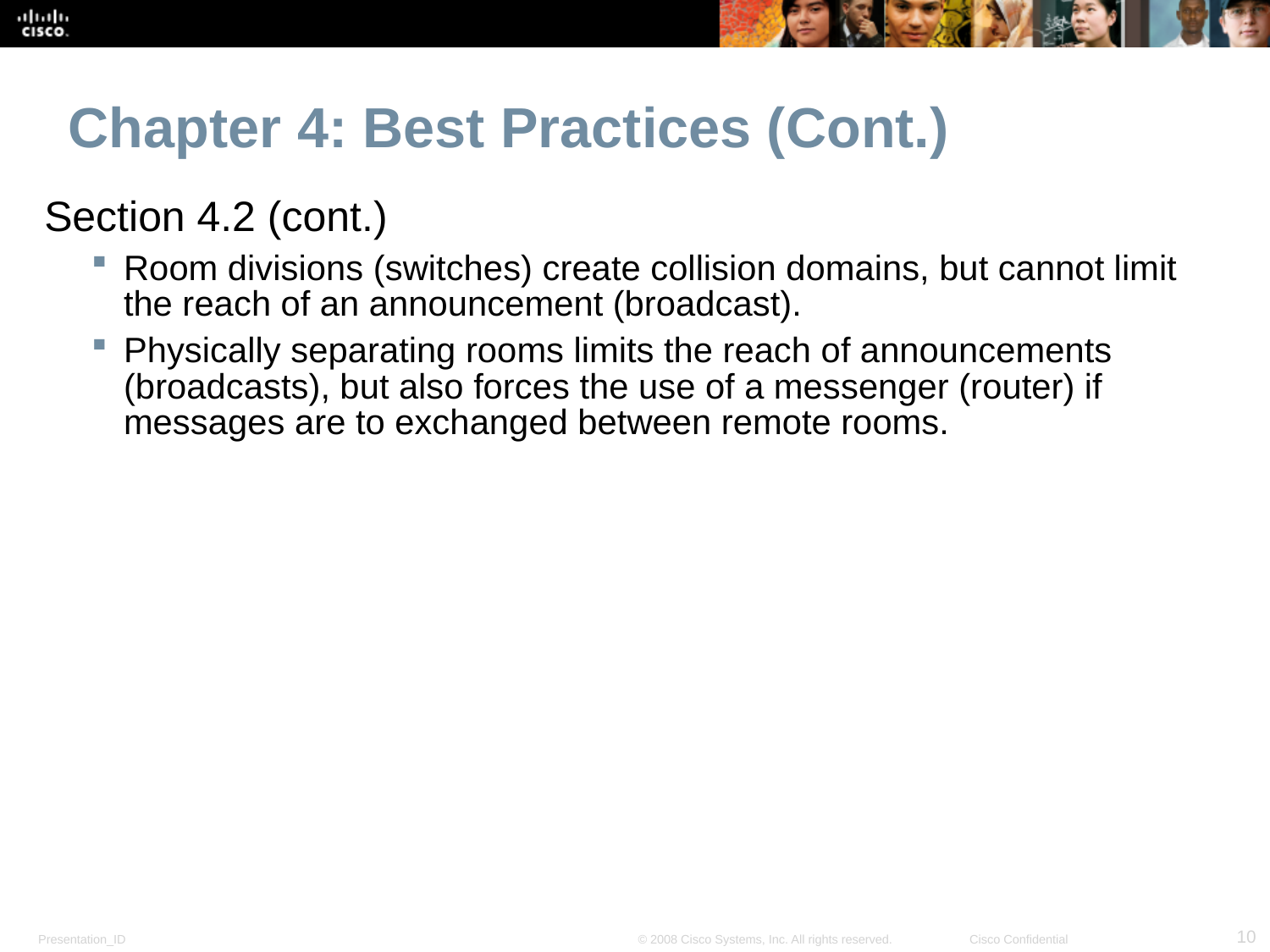

Chapter 4: Best Practices (Cont.)
Section 4.2 (cont.)
Room divisions (switches) create collision domains, but cannot limit the reach of an announcement (broadcast).
Physically separating rooms limits the reach of announcements (broadcasts), but also forces the use of a messenger (router) if messages are to exchanged between remote rooms.